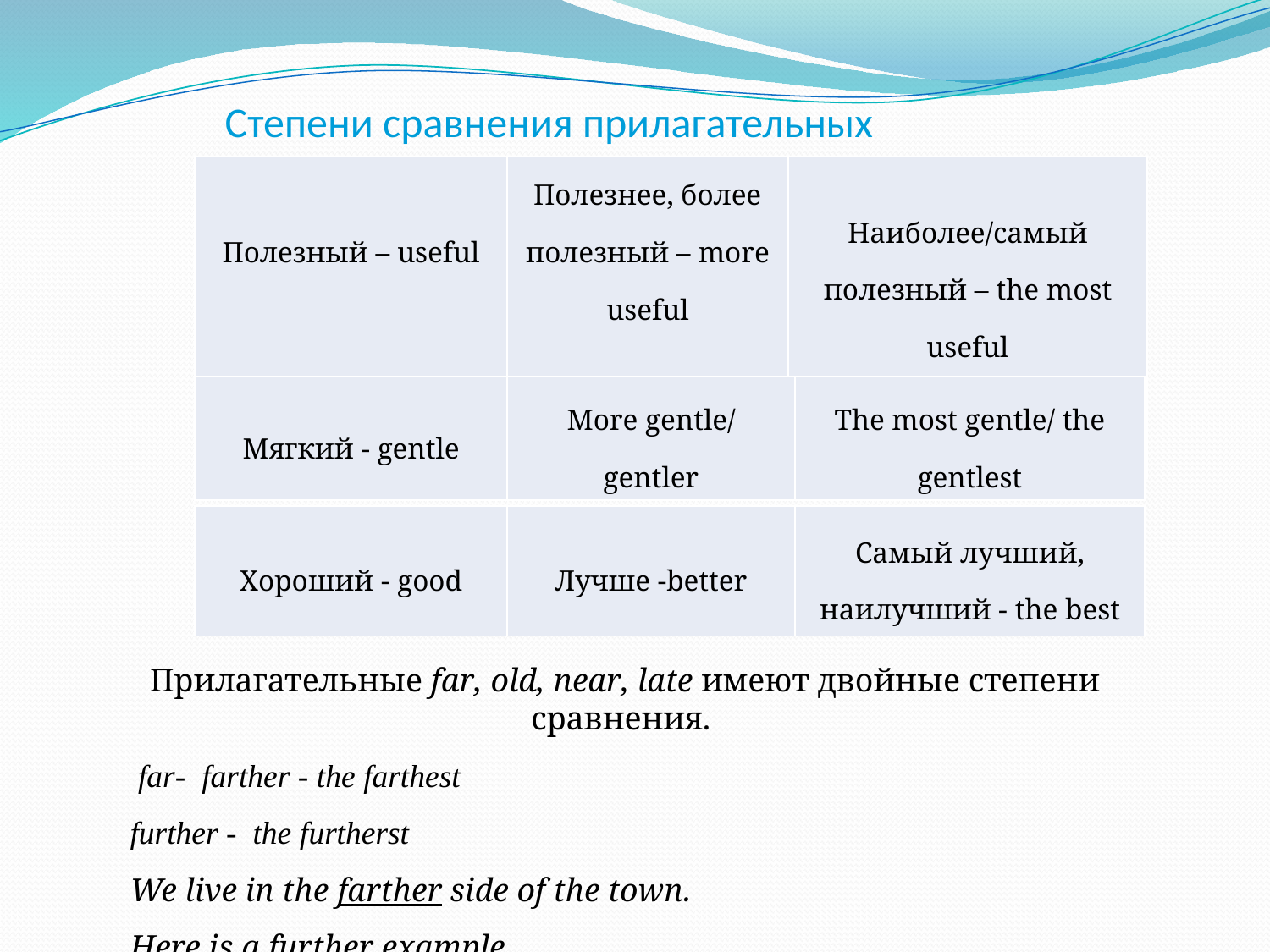

# Степени сравнения прилагательных
| Полезный – useful | Полезнее, более полезный – more useful | Наиболее/самый полезный – the most useful |
| --- | --- | --- |
| Мягкий - gentle | More gentle/ gentler | The most gentle/ the gentlest |
| --- | --- | --- |
| Хороший - good | Лучше -better | Самый лучший, наилучший - the best |
| --- | --- | --- |

Прилагательные far, old, near, late имеют двойные степени сравнения.
 far-  farther - the farthest
further -  the furtherst
We live in the farther side of the town.
Here is a further example.